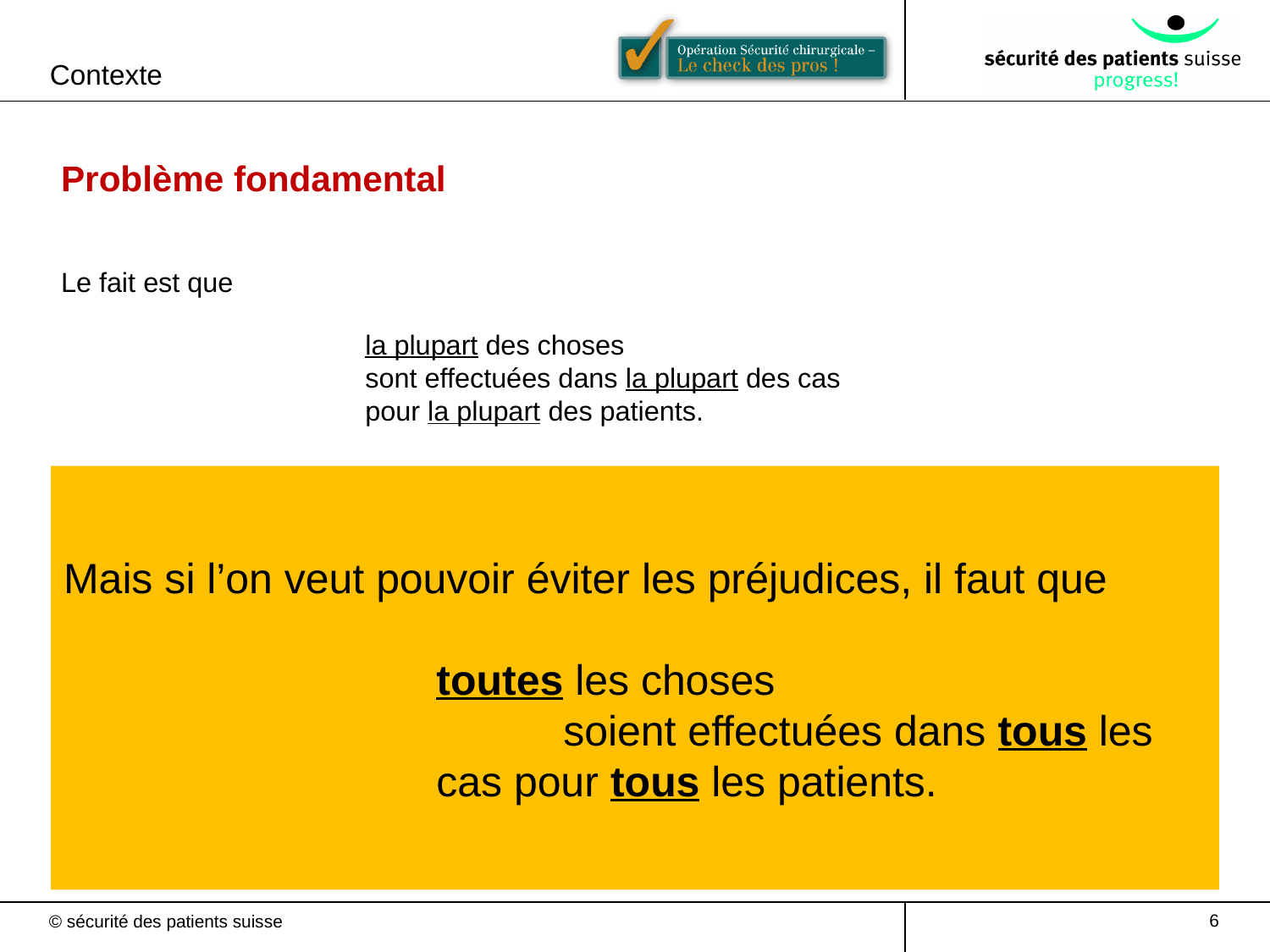

Contexte

Problème fondamental

Le fait est que

la plupart des choses
sont effectuées dans la plupart des cas
pour la plupart des patients.

.

Mais si l’on veut pouvoir éviter les préjudices, il faut que
toutes les choses
	soient effectuées dans tous les cas pour tous les patients.
6
© sécurité des patients suisse